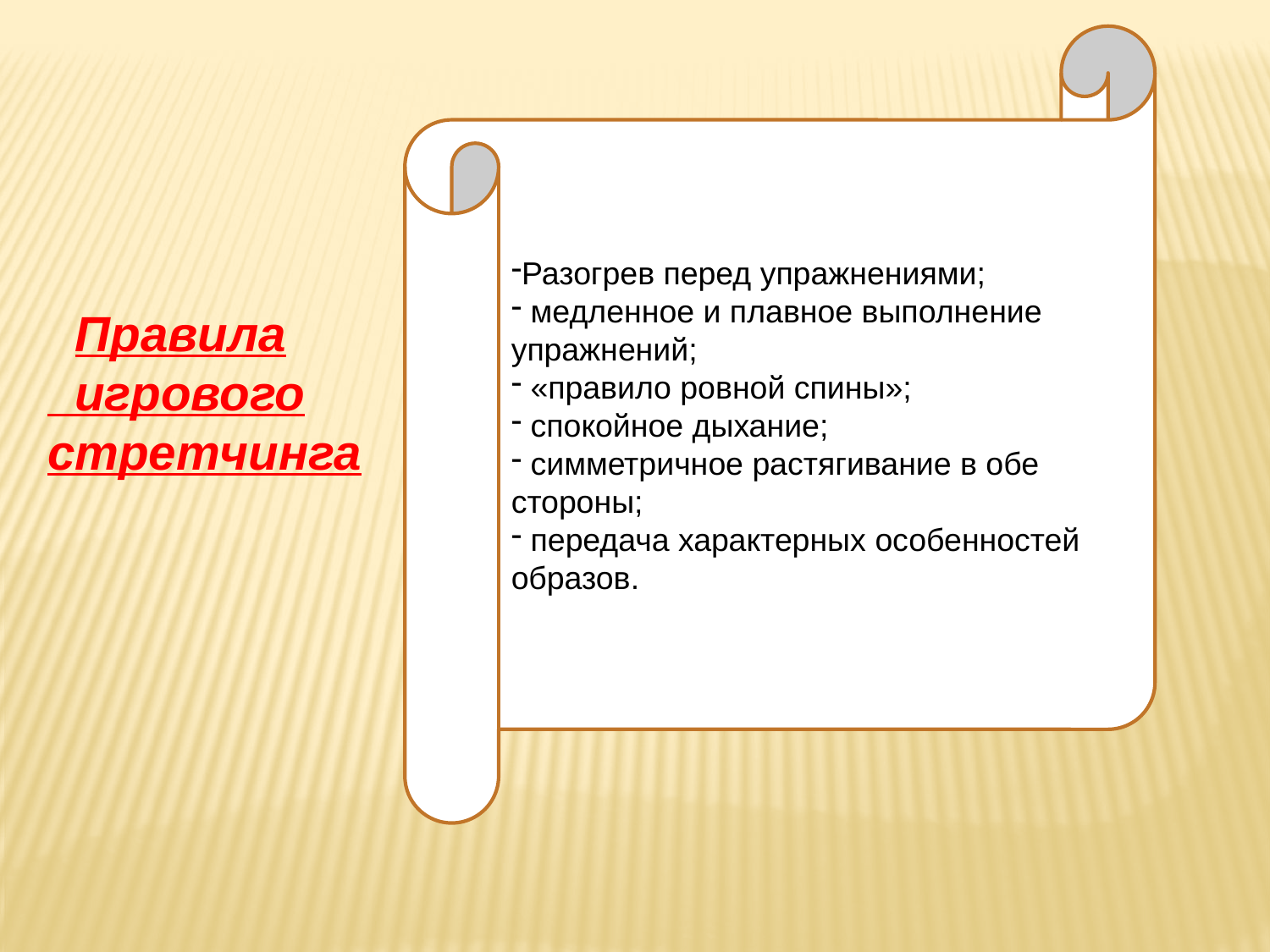

Разогрев перед упражнениями;
 медленное и плавное выполнение упражнений;
 «правило ровной спины»;
 спокойное дыхание;
 симметричное растягивание в обе стороны;
 передача характерных особенностей образов.
  Правила
  игрового
стретчинга